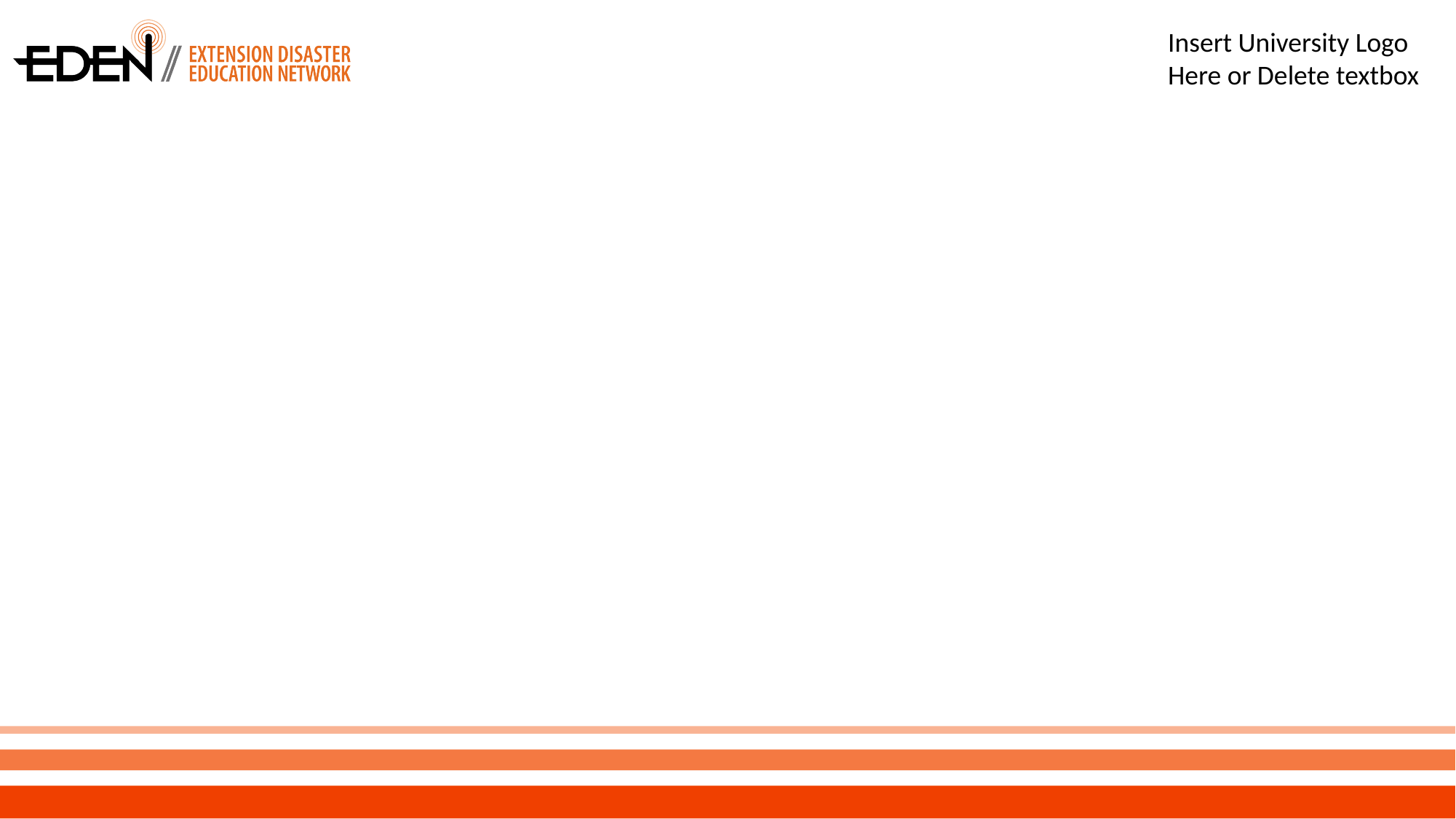

Insert University Logo Here or Delete textbox
#